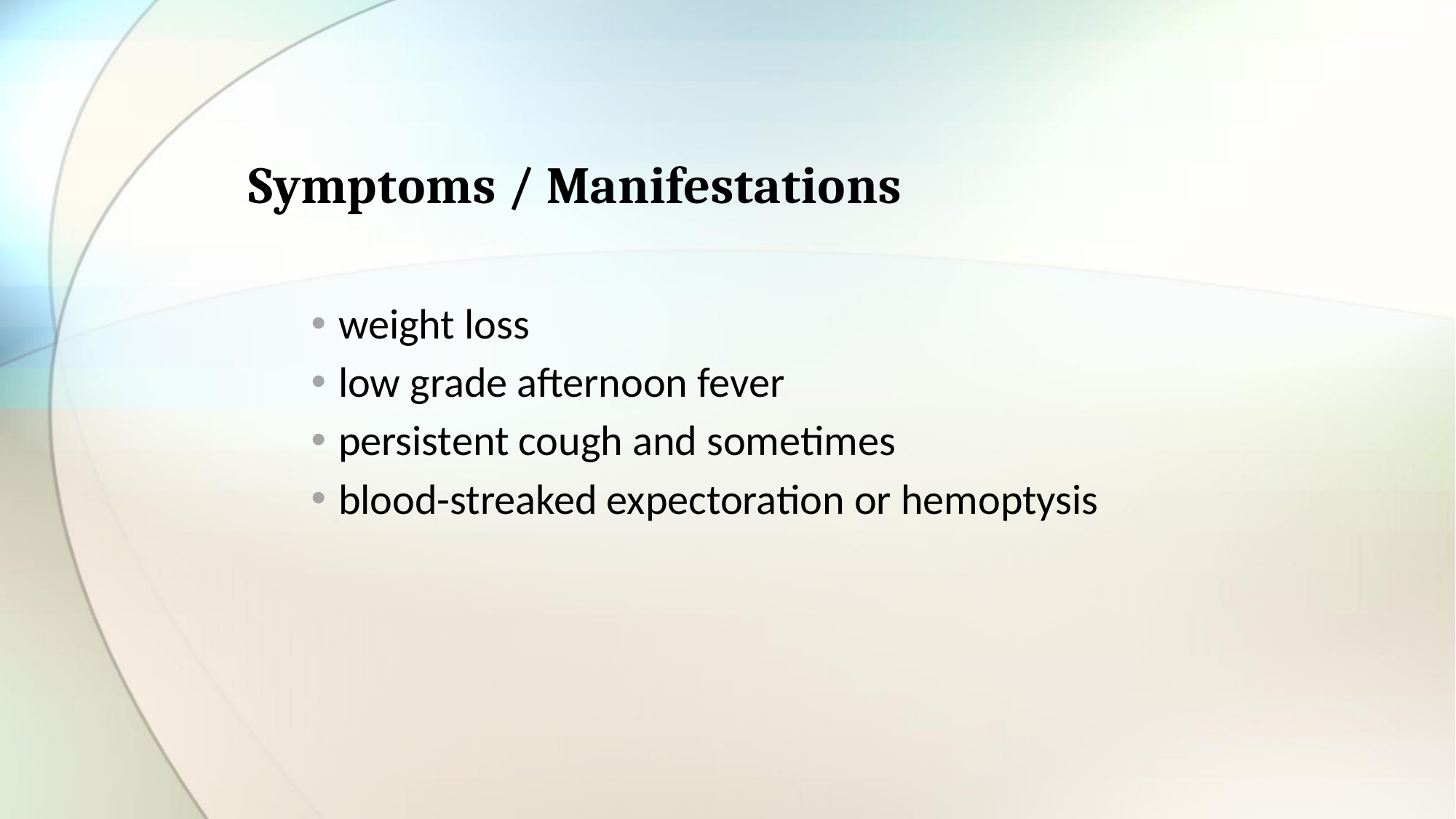

# Symptoms / Manifestations
weight loss
low grade afternoon fever
persistent cough and sometimes
blood-streaked expectoration or hemoptysis